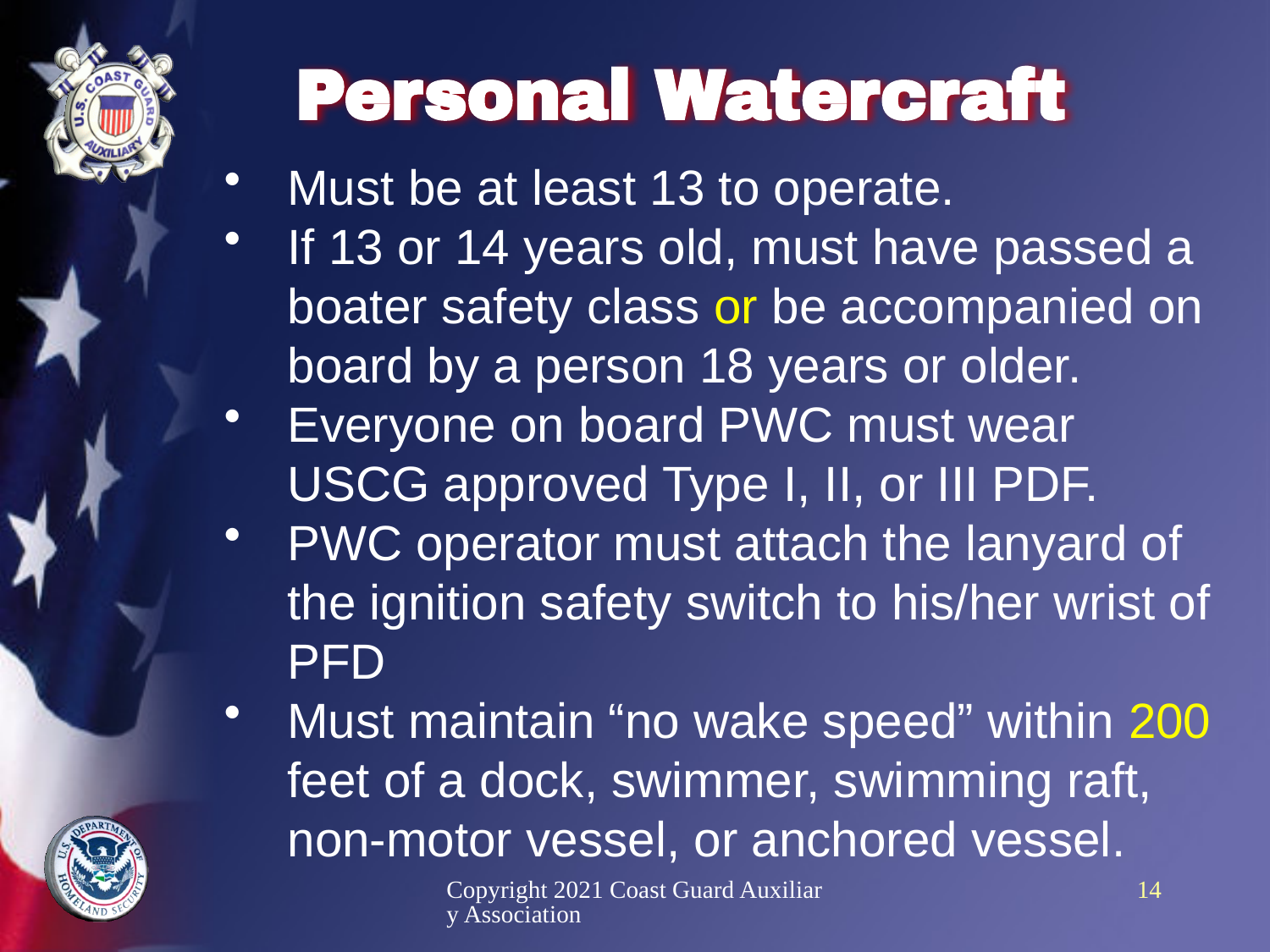

# Personal Watercraft
Must be at least 13 to operate.
If 13 or 14 years old, must have passed a boater safety class or be accompanied on board by a person 18 years or older.
Everyone on board PWC must wear USCG approved Type I, II, or III PDF.
PWC operator must attach the lanyard of the ignition safety switch to his/her wrist of PFD
Must maintain “no wake speed” within 200 feet of a dock, swimmer, swimming raft, non-motor vessel, or anchored vessel.
Copyright 2021 Coast Guard Auxiliary Association
14